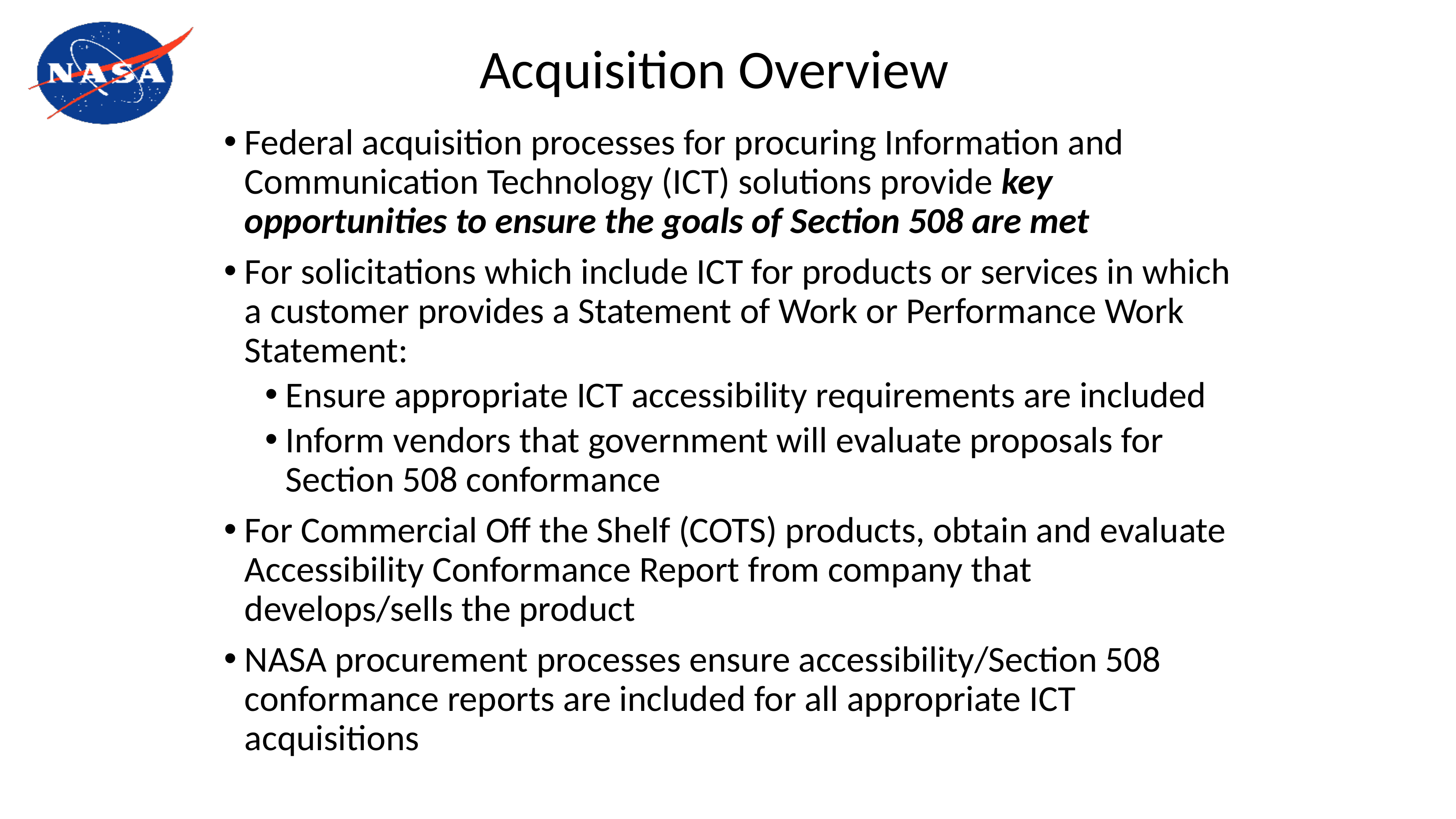

# Acquisition Overview
Federal acquisition processes for procuring Information and Communication Technology (ICT) solutions provide key opportunities to ensure the goals of Section 508 are met
For solicitations which include ICT for products or services in which a customer provides a Statement of Work or Performance Work Statement:
Ensure appropriate ICT accessibility requirements are included
Inform vendors that government will evaluate proposals for Section 508 conformance
For Commercial Off the Shelf (COTS) products, obtain and evaluate Accessibility Conformance Report from company that develops/sells the product
NASA procurement processes ensure accessibility/Section 508 conformance reports are included for all appropriate ICT acquisitions